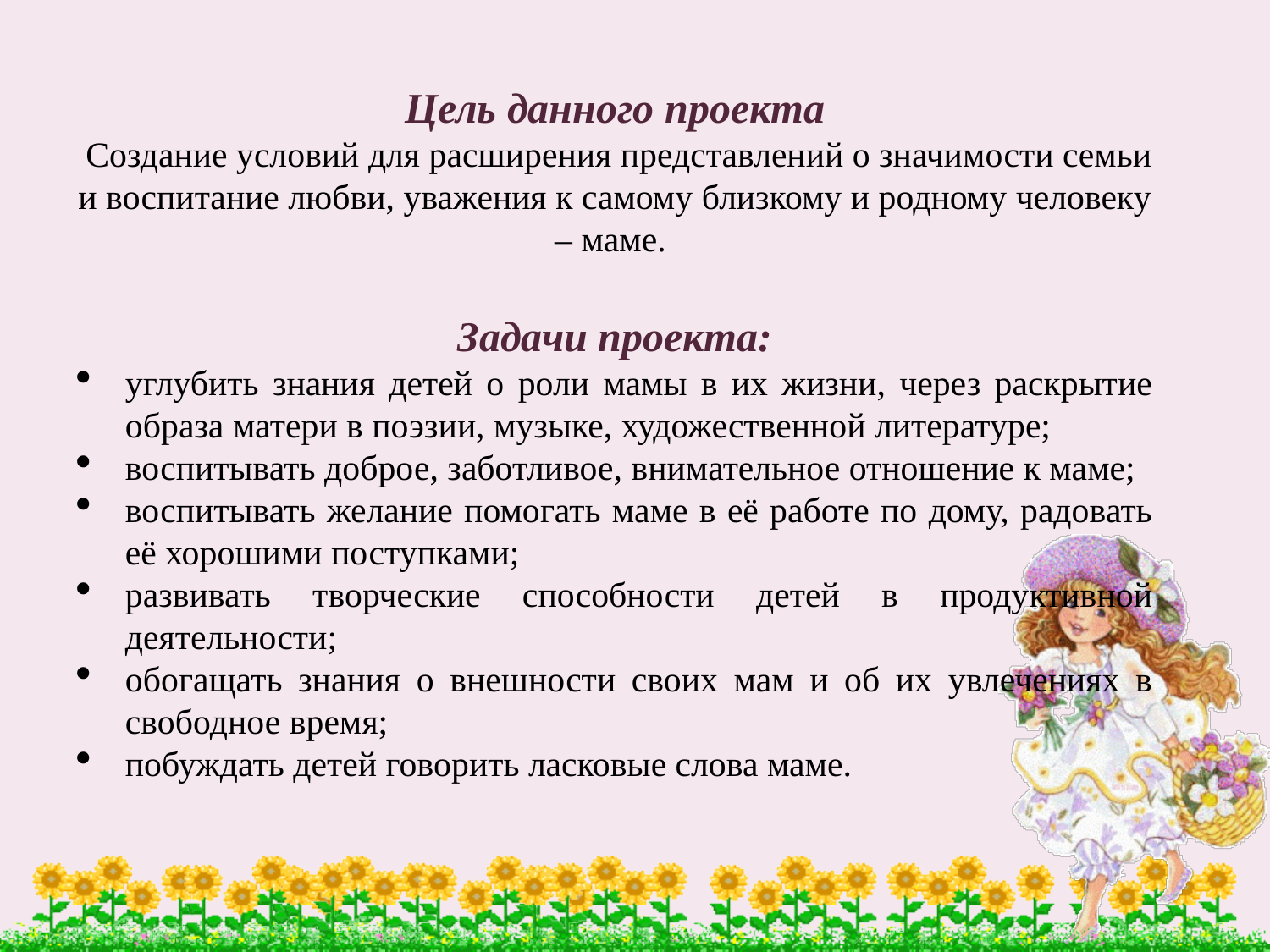

Цель данного проекта
 Создание условий для расширения представлений о значимости семьи и воспитание любви, уважения к самому близкому и родному человеку – маме.

Задачи проекта:
углубить знания детей о роли мамы в их жизни, через раскрытие образа матери в поэзии, музыке, художественной литературе;
воспитывать доброе, заботливое, внимательное отношение к маме;
воспитывать желание помогать маме в её работе по дому, радовать её хорошими поступками;
развивать творческие способности детей в продуктивной деятельности;
обогащать знания о внешности своих мам и об их увлечениях в свободное время;
побуждать детей говорить ласковые слова маме.